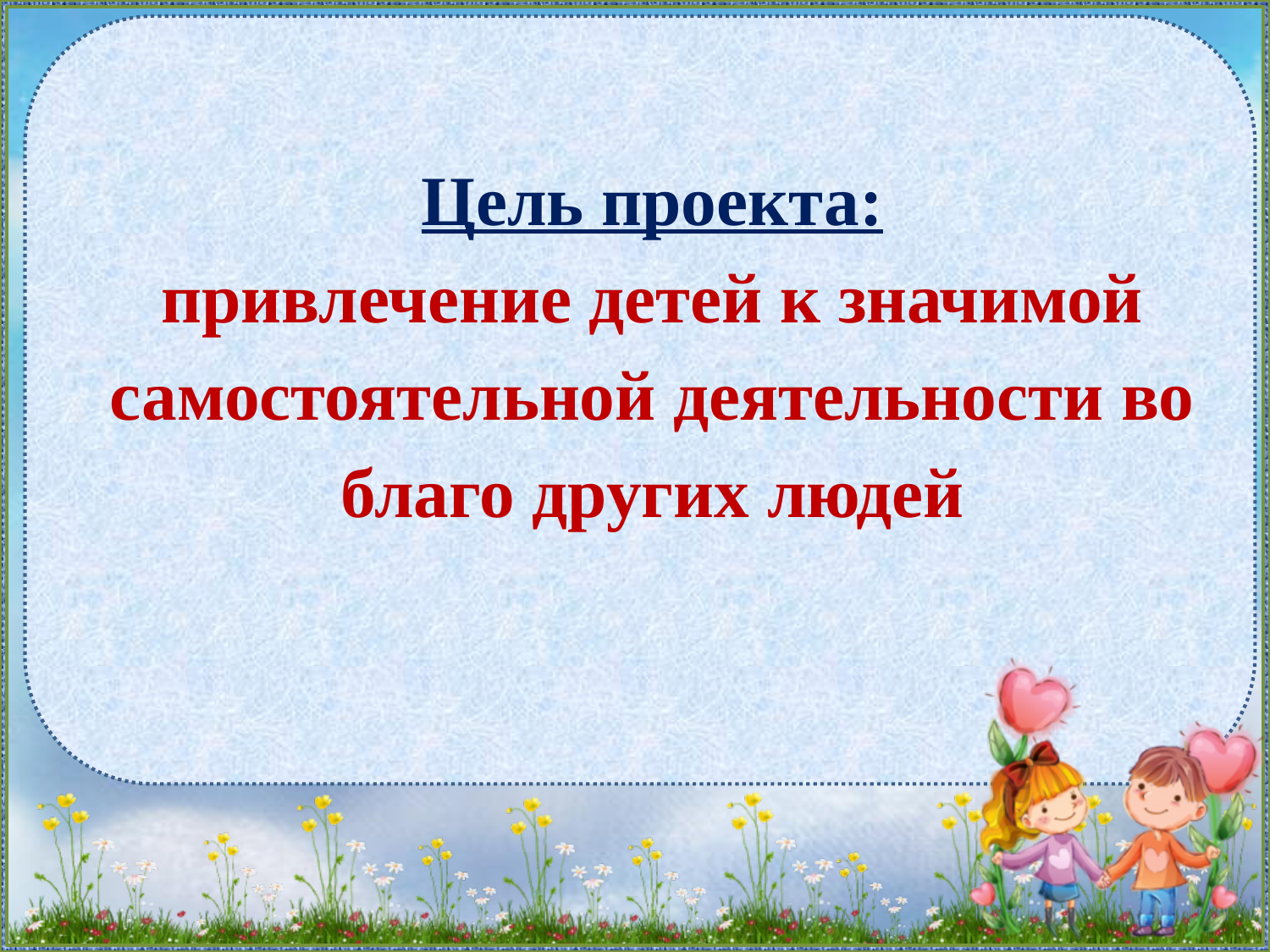

Цель проекта:
привлечение детей к значимой самостоятельной деятельности во благо других людей